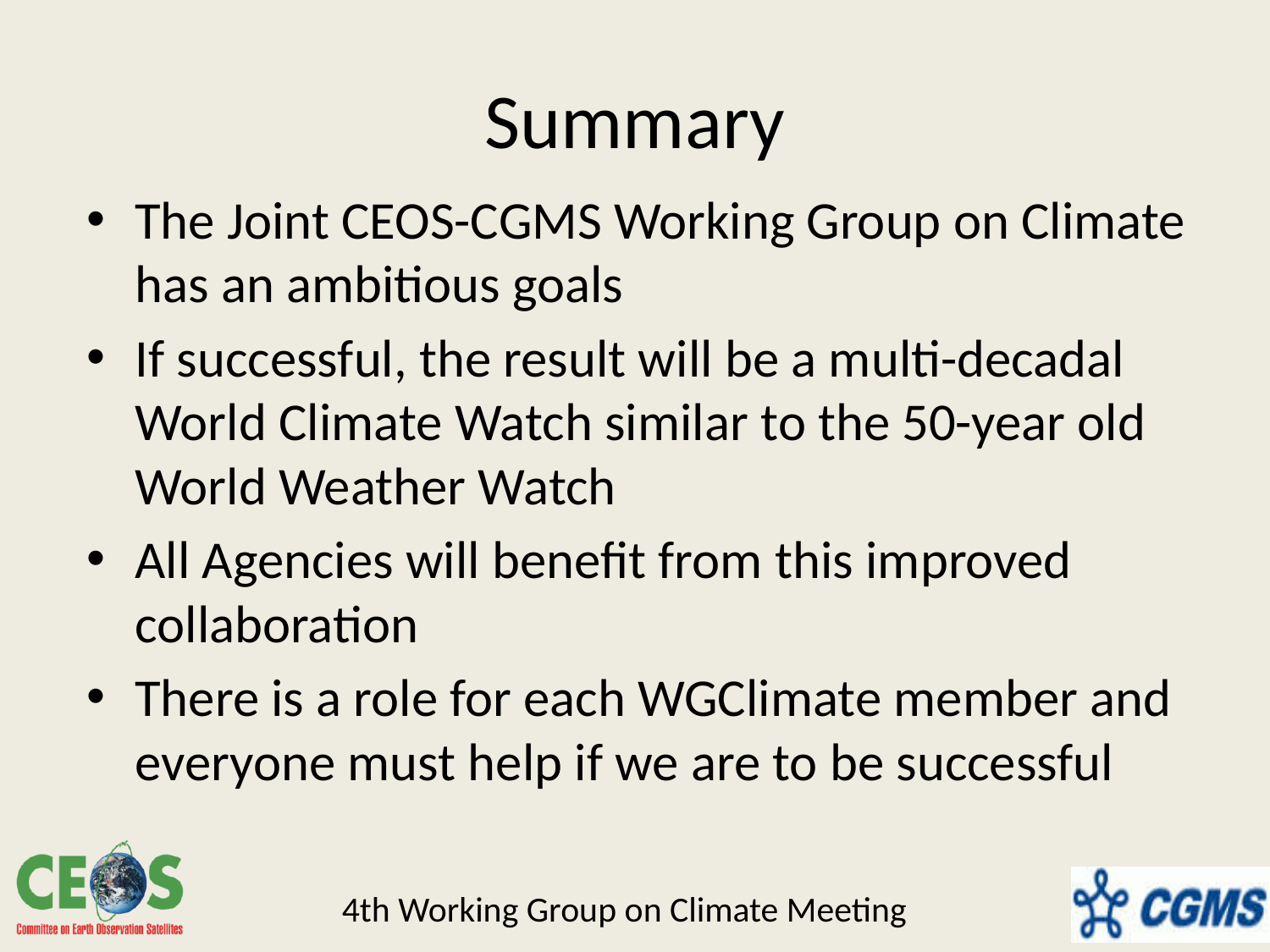

# Summary
The Joint CEOS-CGMS Working Group on Climate has an ambitious goals
If successful, the result will be a multi-decadal World Climate Watch similar to the 50-year old World Weather Watch
All Agencies will benefit from this improved collaboration
There is a role for each WGClimate member and everyone must help if we are to be successful
4th Working Group on Climate Meeting